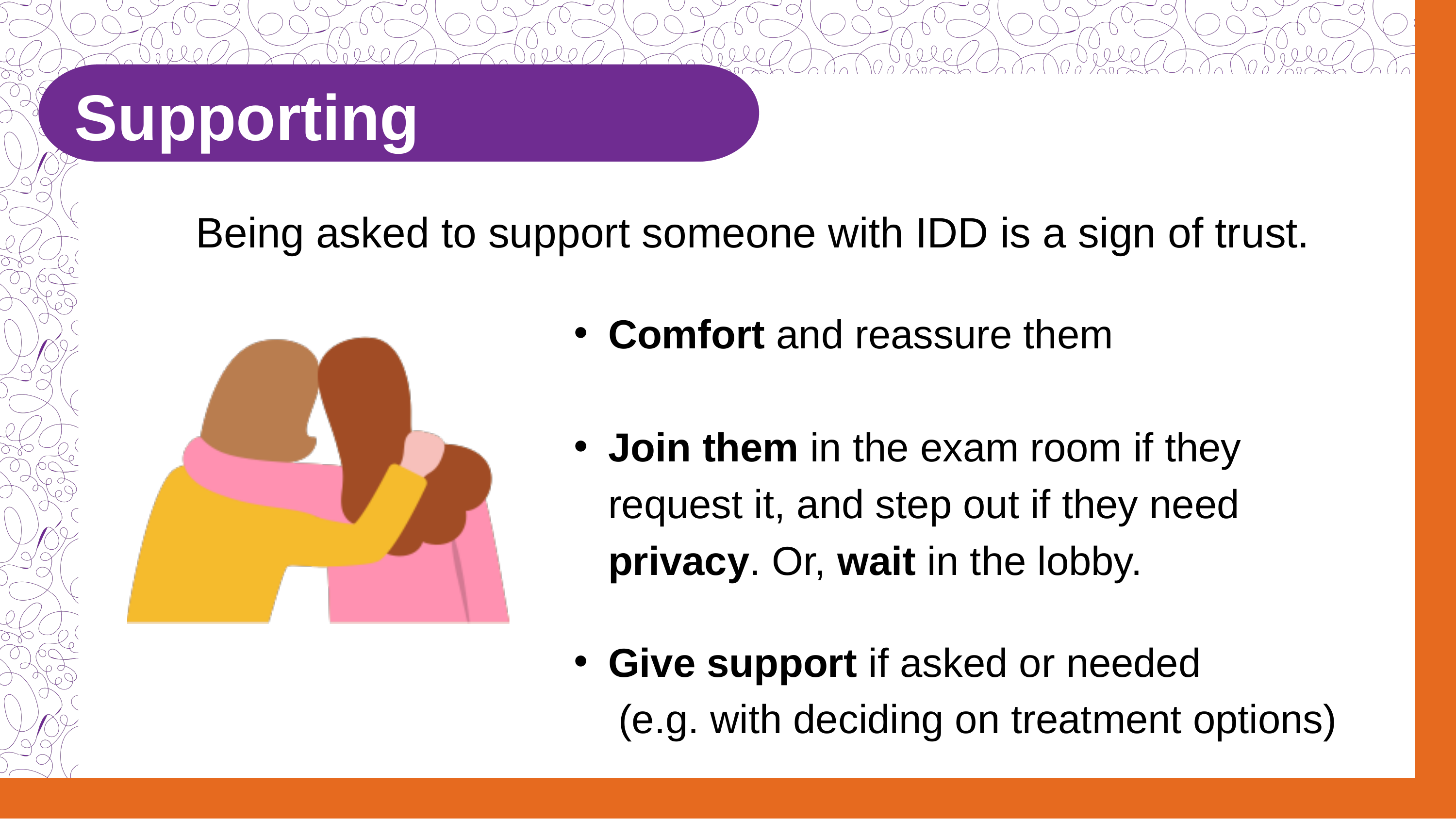

Supporting Someone

Being asked to support someone with IDD is a sign of trust.

Comfort and reassure them

Join them in the exam room if they request it, and step out if they need privacy. Or, wait in the lobby.

Give support if asked or needed
       (e.g. with deciding on treatment options)